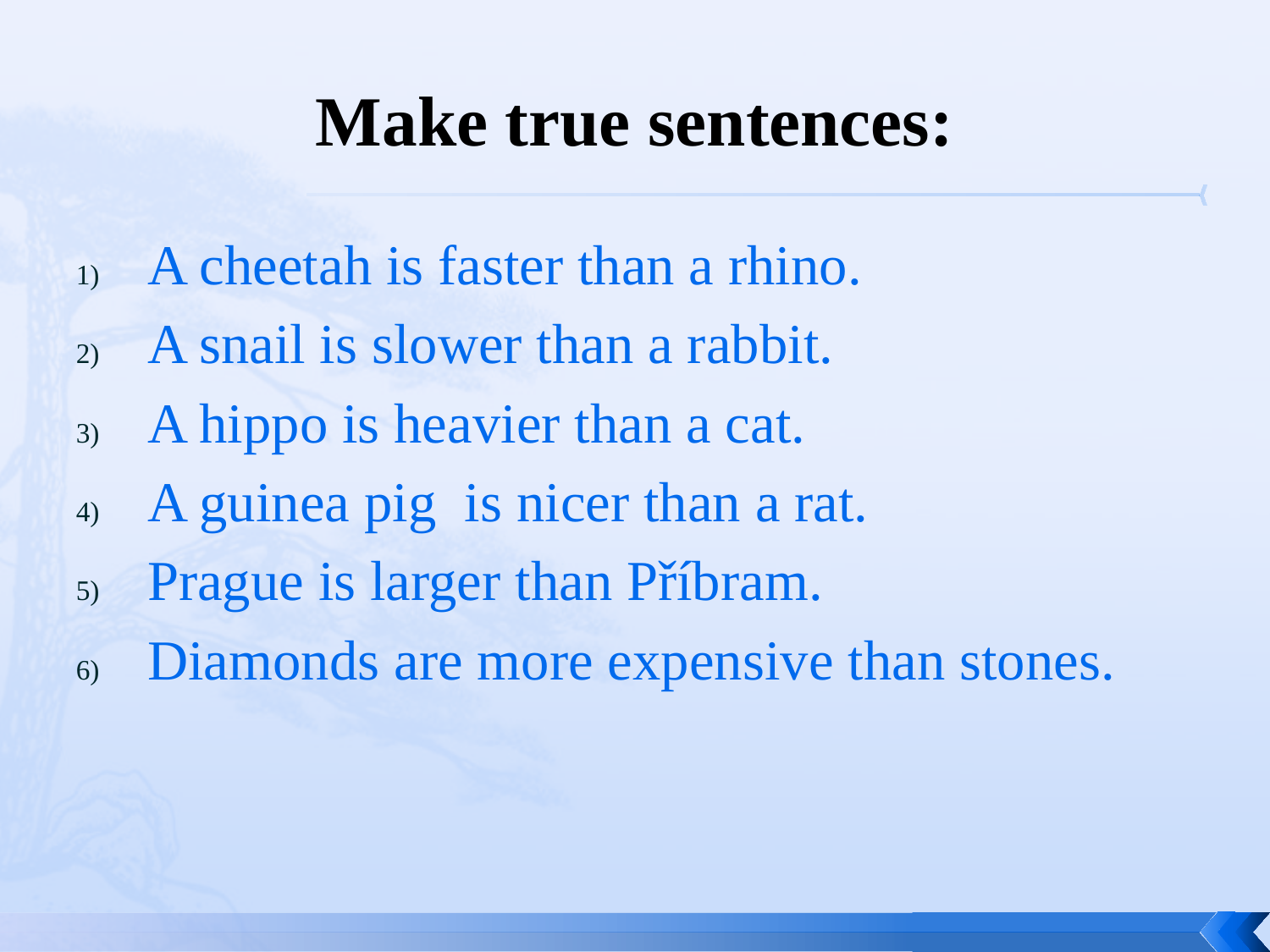

# Make true sentences:
A cheetah is faster than a rhino.
A snail is slower than a rabbit.
A hippo is heavier than a cat.
A guinea pig  is nicer than a rat.
Prague is larger than Příbram.
Diamonds are more expensive than stones.